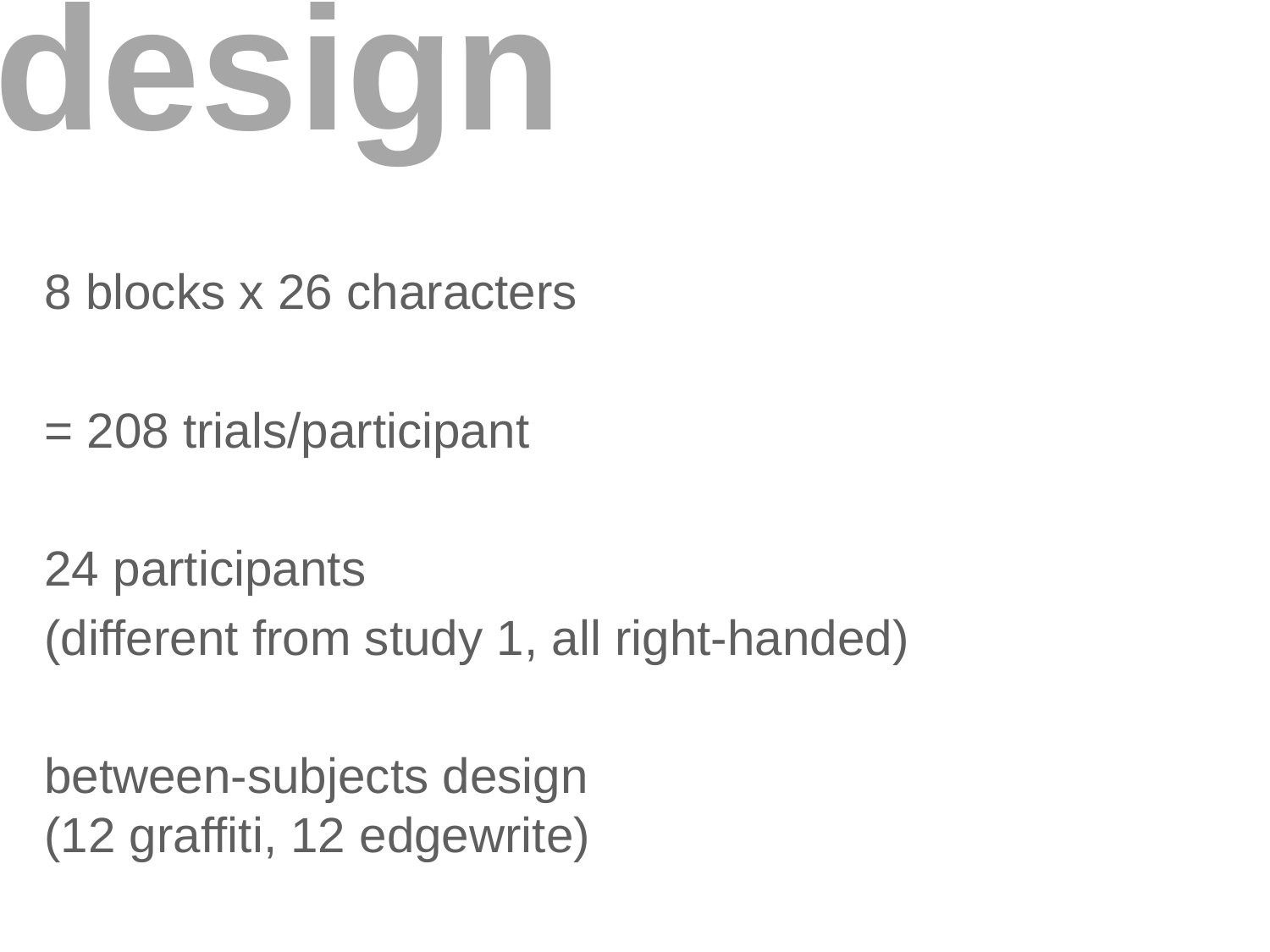

design
8 blocks x 26 characters

= 208 trials/participant

24 participants
(different from study 1, all right-handed)

between-subjects design
(12 graffiti, 12 edgewrite)